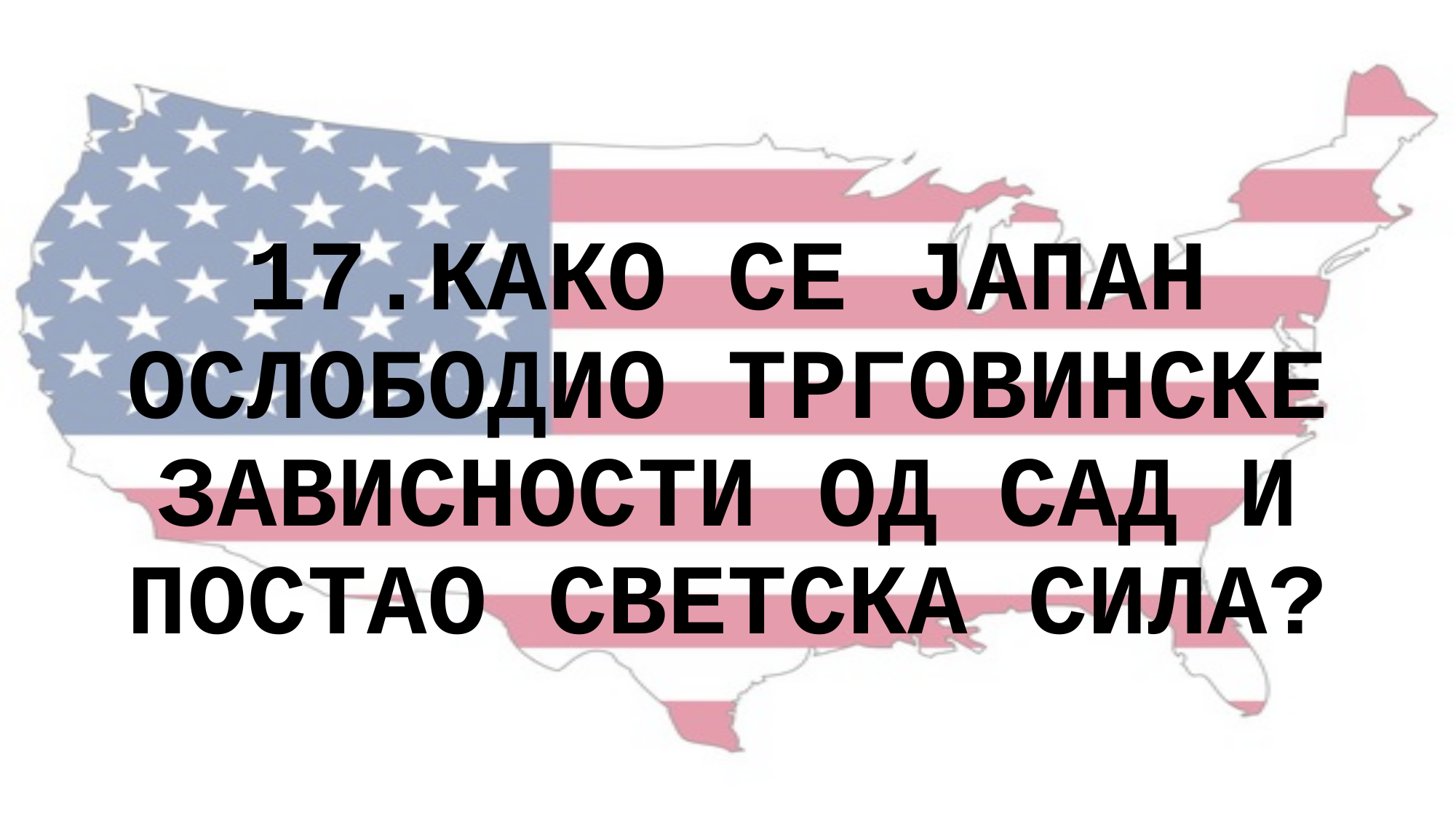

17.КАКО СЕ ЈАПАН ОСЛОБОДИО ТРГОВИНСКЕ ЗАВИСНОСТИ ОД САД И ПОСТАО СВЕТСКА СИЛА?